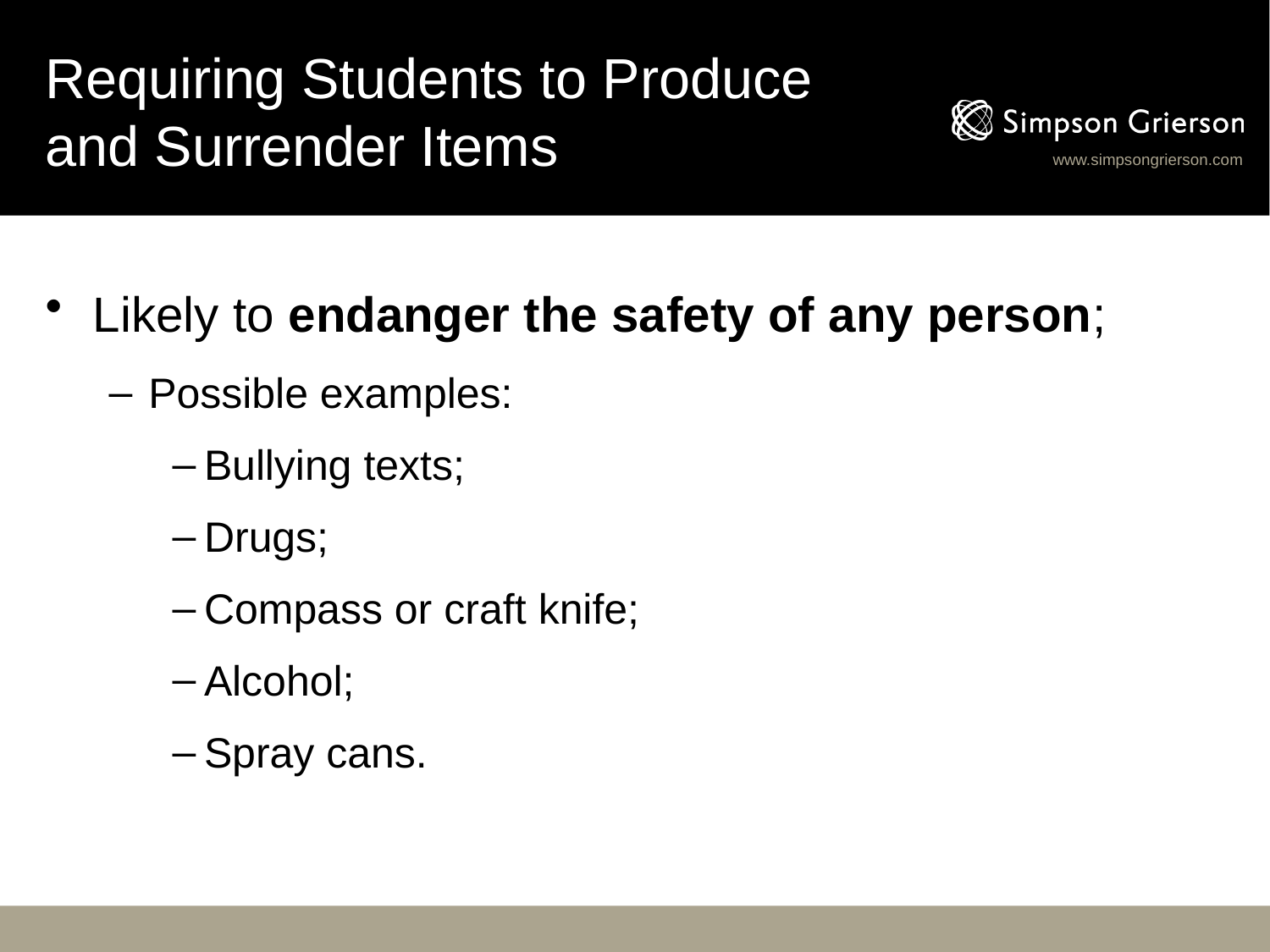

# Requiring Students to Produce and Surrender Items
Likely to endanger the safety of any person;
Possible examples:
Bullying texts;
Drugs;
Compass or craft knife;
Alcohol;
Spray cans.